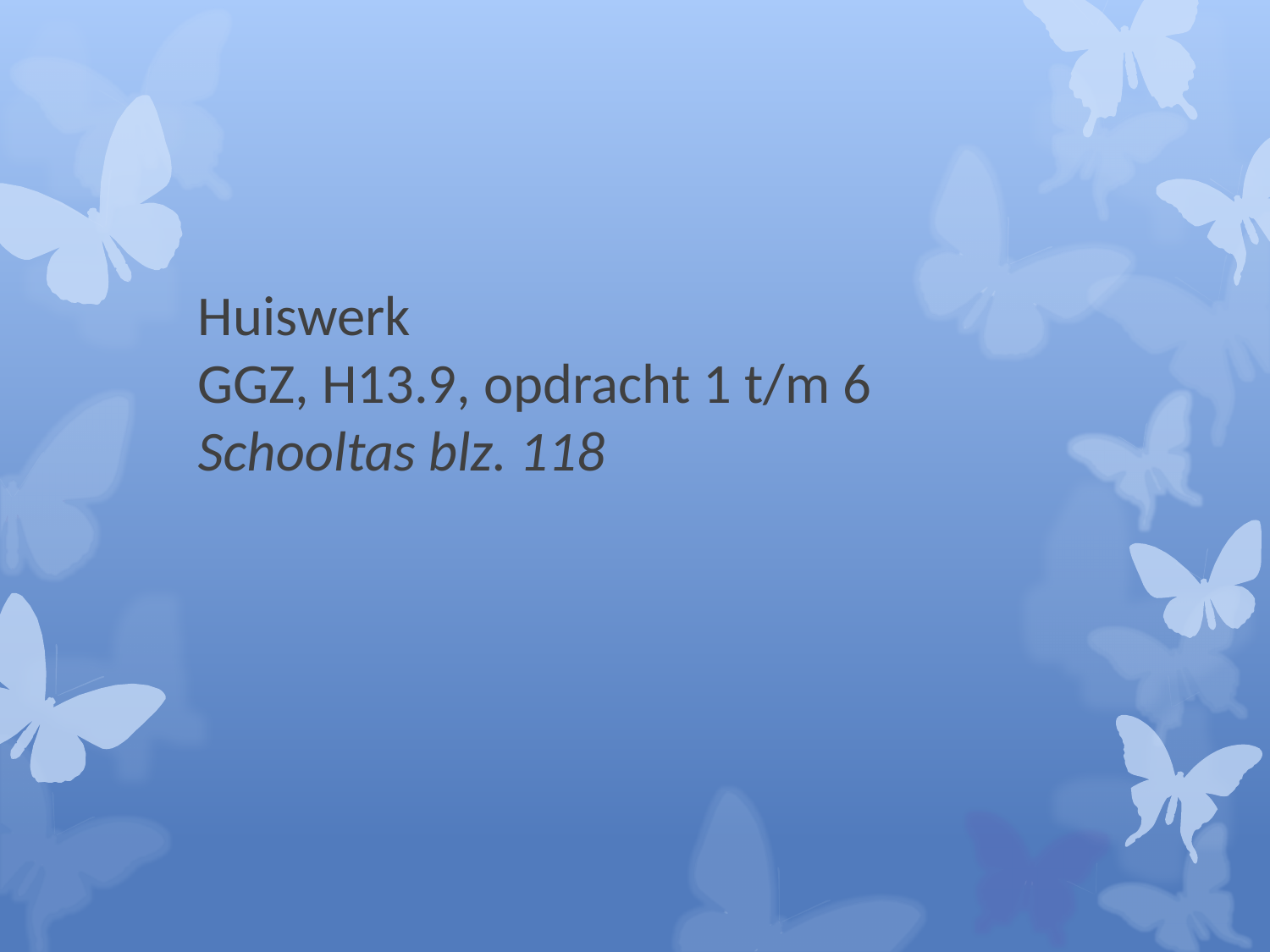

# Huiswerk GGZ, H13.9, opdracht 1 t/m 6 Schooltas blz. 118